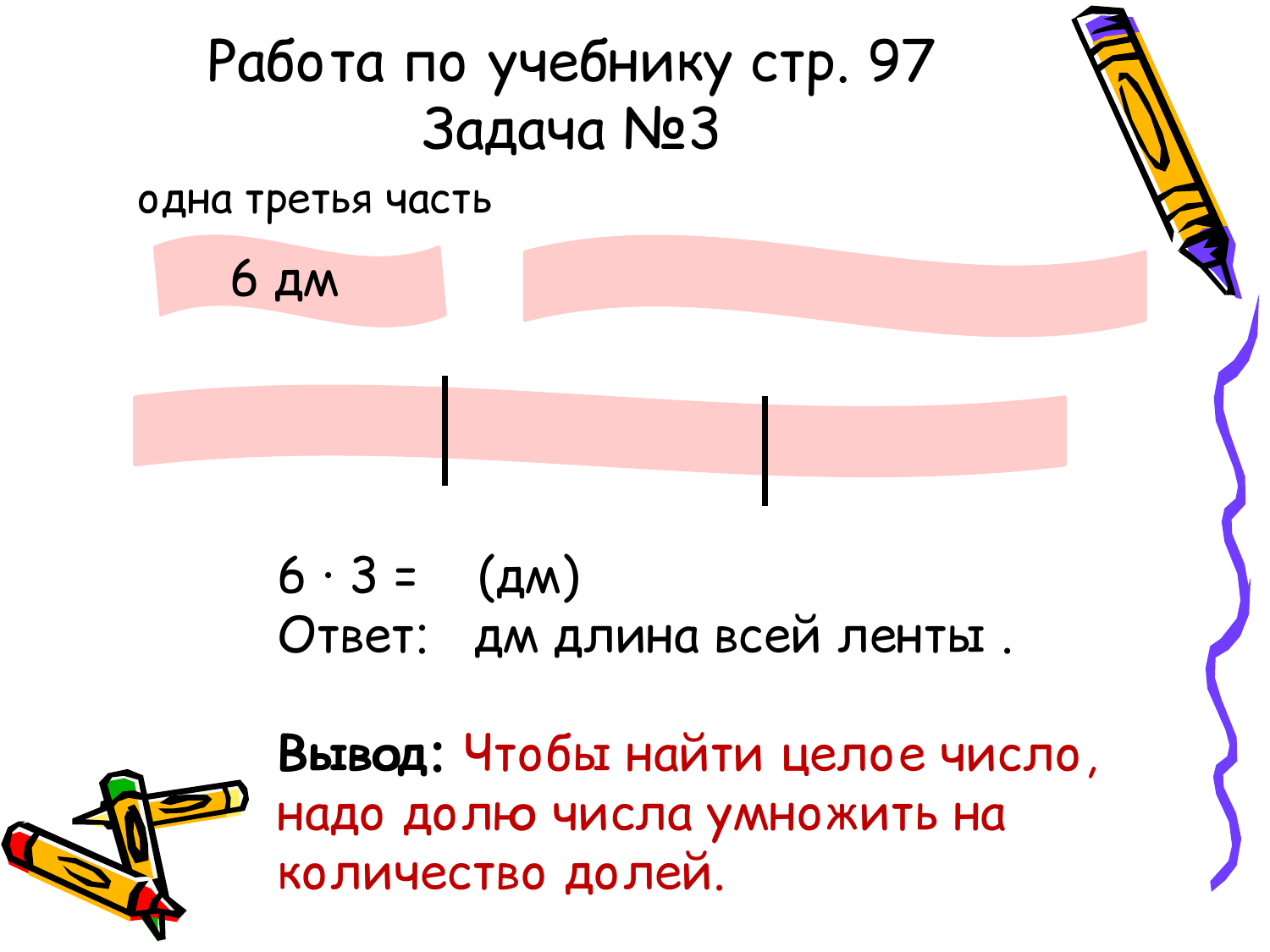

# Работа по учебнику стр. 97 Задача №3
одна третья часть

6 дм

6 · 3 =    (дм)
Ответ:   дм длина всей ленты .

Вывод: Чтобы найти целое число, надо долю числа умножить на количество долей.